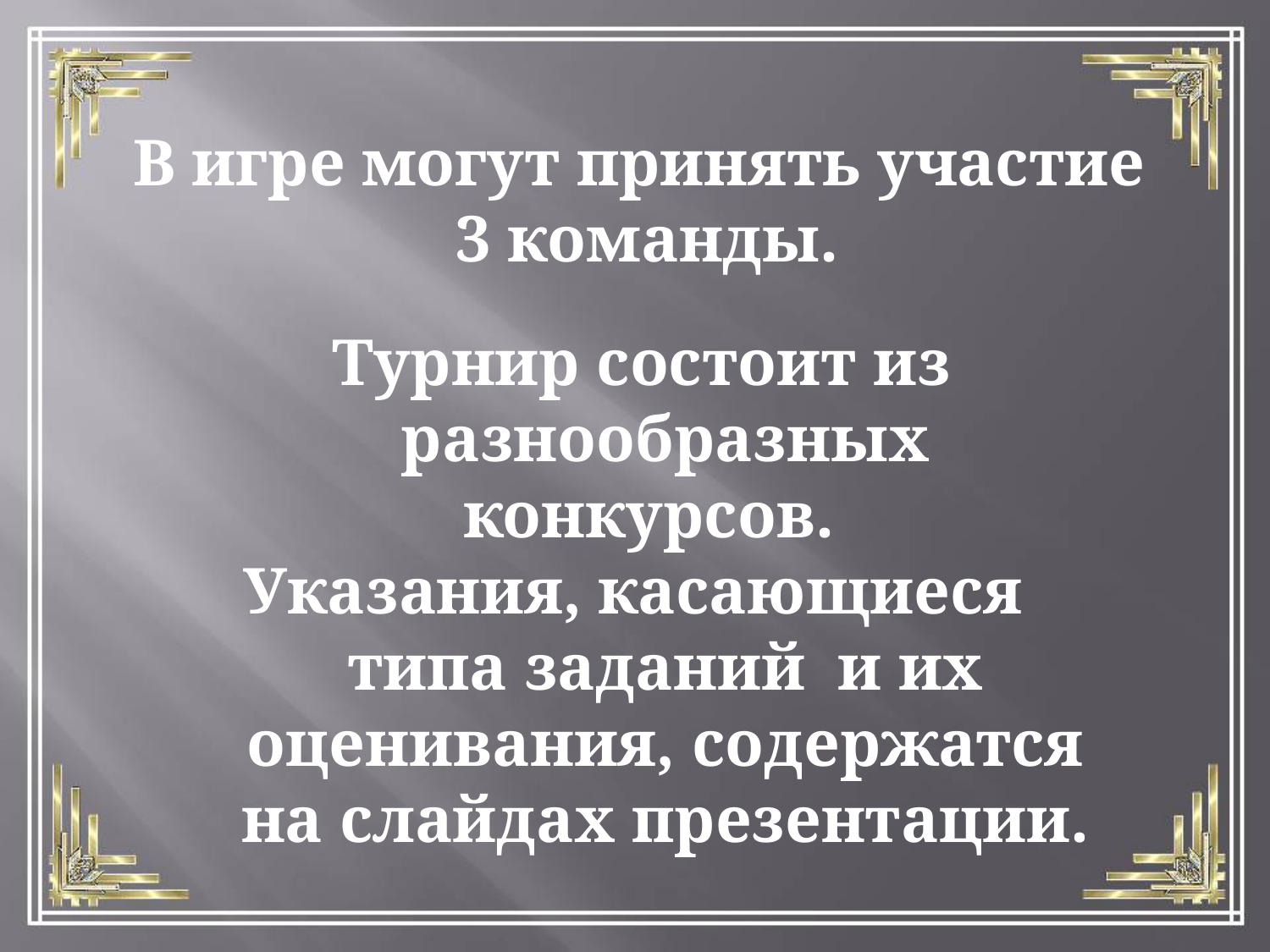

В игре могут принять участие
3 команды.

Турнир состоит из разнообразных конкурсов.
Указания, касающиеся  типа заданий  и их оценивания, содержатся на слайдах презентации.